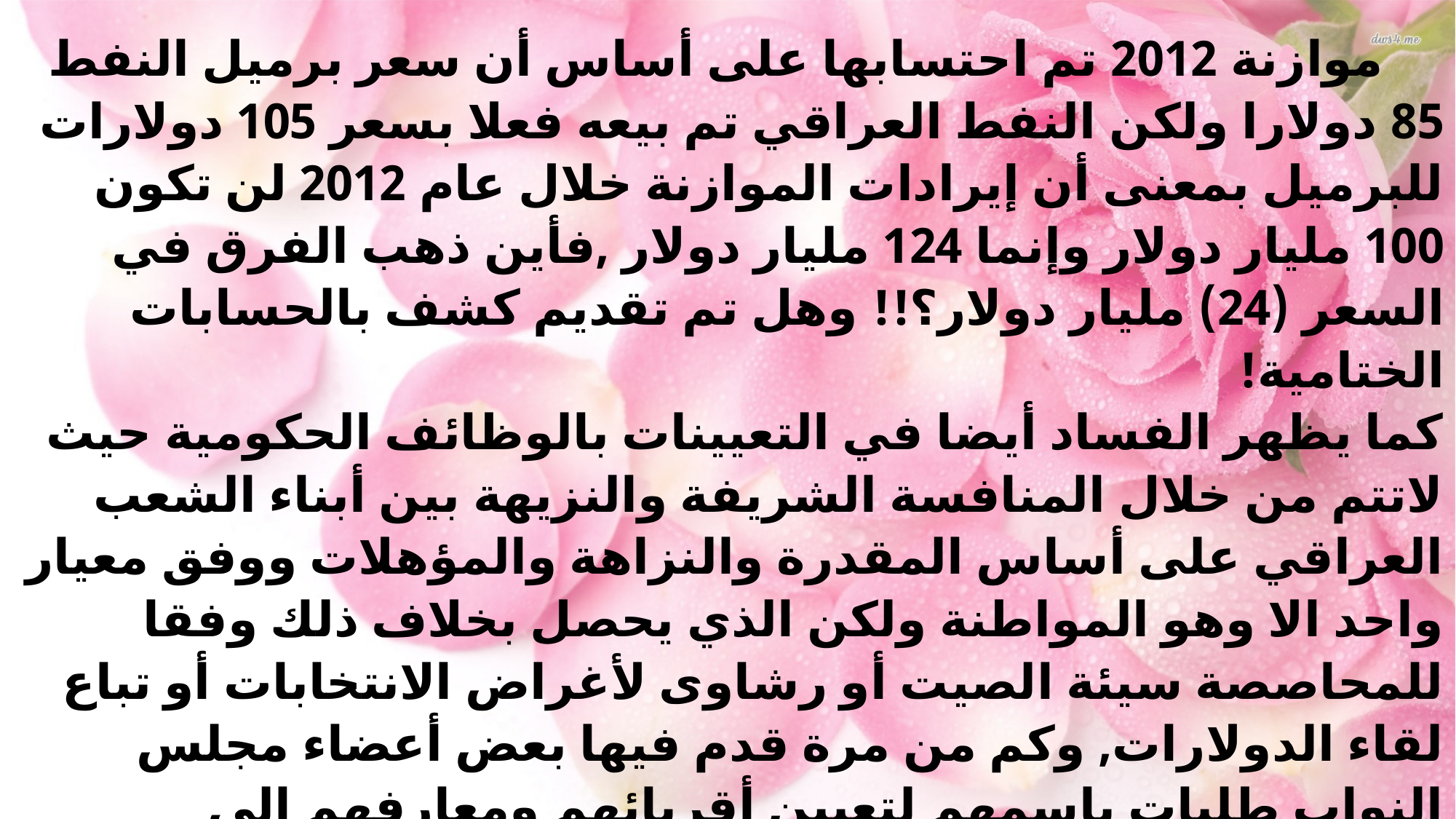

موازنة 2012 تم احتسابها على أساس أن سعر برميل النفط 85 دولارا ولكن النفط العراقي تم بيعه فعلا بسعر 105 دولارات للبرميل بمعنى أن إيرادات الموازنة خلال عام 2012 لن تكون 100 مليار دولار وإنما 124 مليار دولار ,فأين ذهب الفرق في السعر (24) مليار دولار؟!! وهل تم تقديم كشف بالحسابات الختامية!
كما يظهر الفساد أيضا في التعيينات بالوظائف الحكومية حيث لاتتم من خلال المنافسة الشريفة والنزيهة بين أبناء الشعب العراقي على أساس المقدرة والنزاهة والمؤهلات ووفق معيار واحد الا وهو المواطنة ولكن الذي يحصل بخلاف ذلك وفقا للمحاصصة سيئة الصيت أو رشاوى لأغراض الانتخابات أو تباع لقاء الدولارات, وكم من مرة قدم فيها بعض أعضاء مجلس النواب طلبات باسمهم لتعيين أقربائهم ومعارفهم إلى الوزارات مغيرين بذلك مهامهم وواجباتهم من العمل الرقابي والتشريعي إلى الوساطة والتدخل في التعيينات لاقربائهم! أليس في ذلك فساد اسود!.